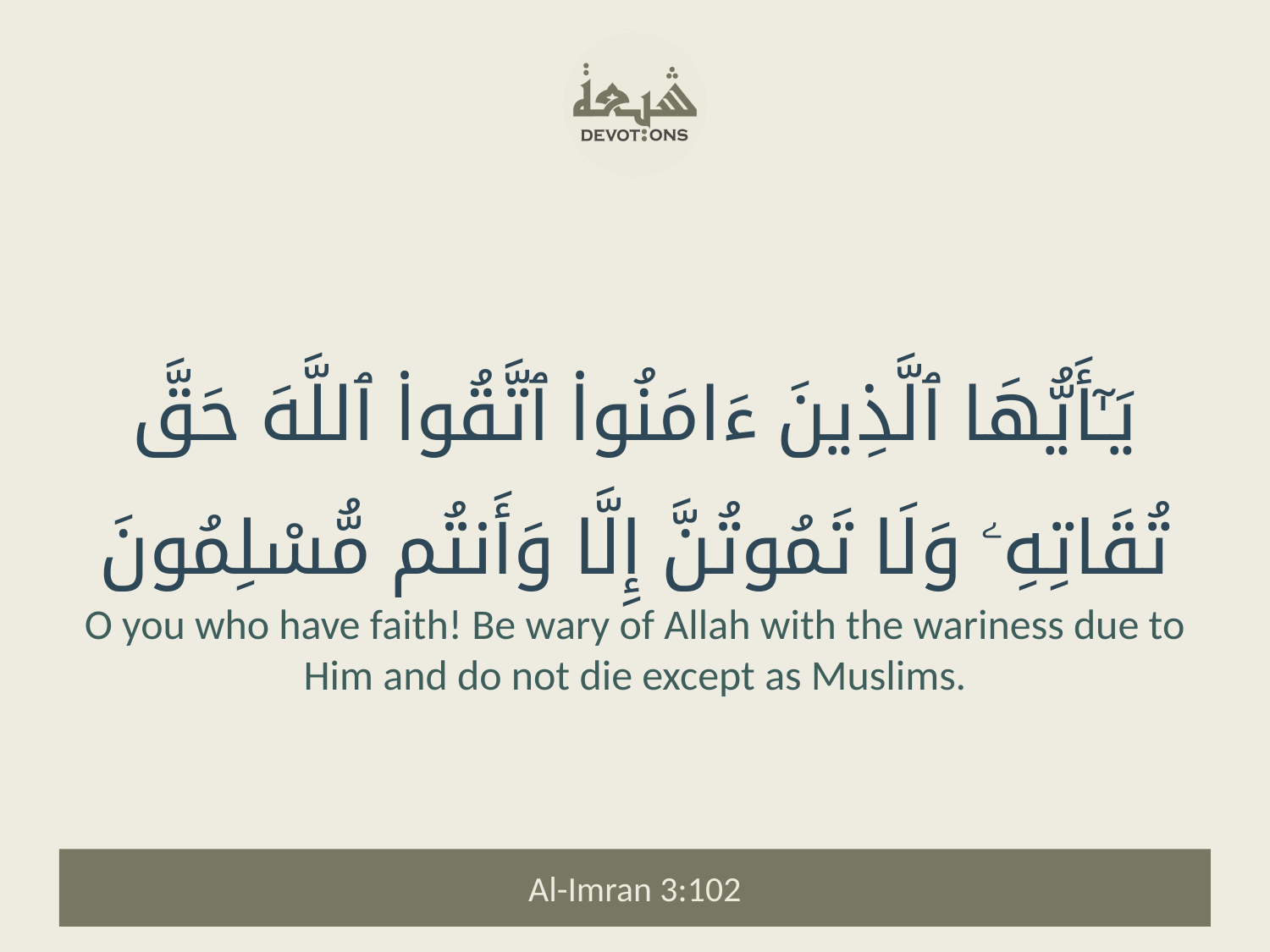

يَـٰٓأَيُّهَا ٱلَّذِينَ ءَامَنُوا۟ ٱتَّقُوا۟ ٱللَّهَ حَقَّ تُقَاتِهِۦ وَلَا تَمُوتُنَّ إِلَّا وَأَنتُم مُّسْلِمُونَ
O you who have faith! Be wary of Allah with the wariness due to Him and do not die except as Muslims.
Al-Imran 3:102